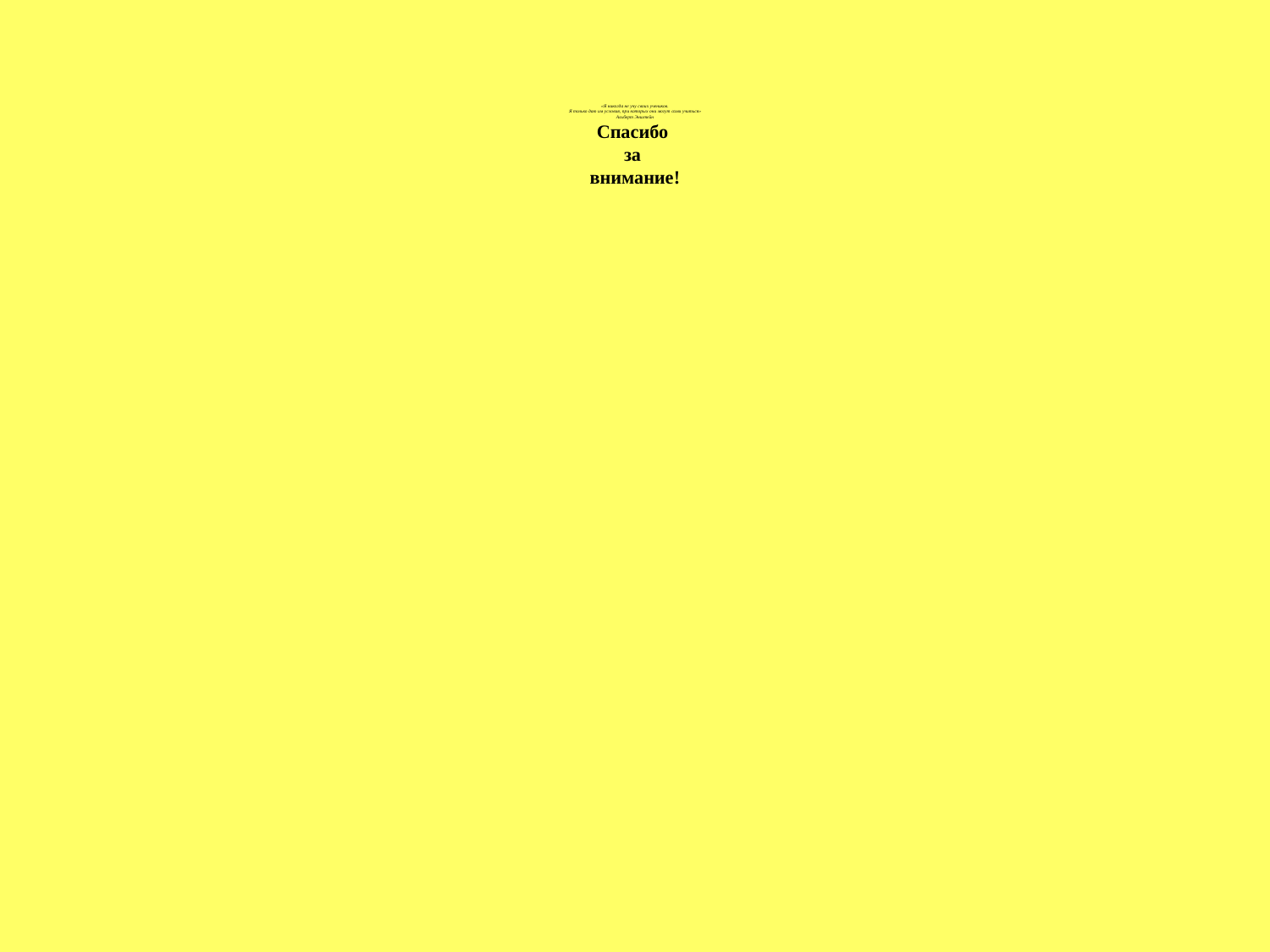

# «Я никогда не учу своих учеников. Я только даю им условия, при которых они могут сами учиться» Альберт Энштейн Спасибо за внимание!